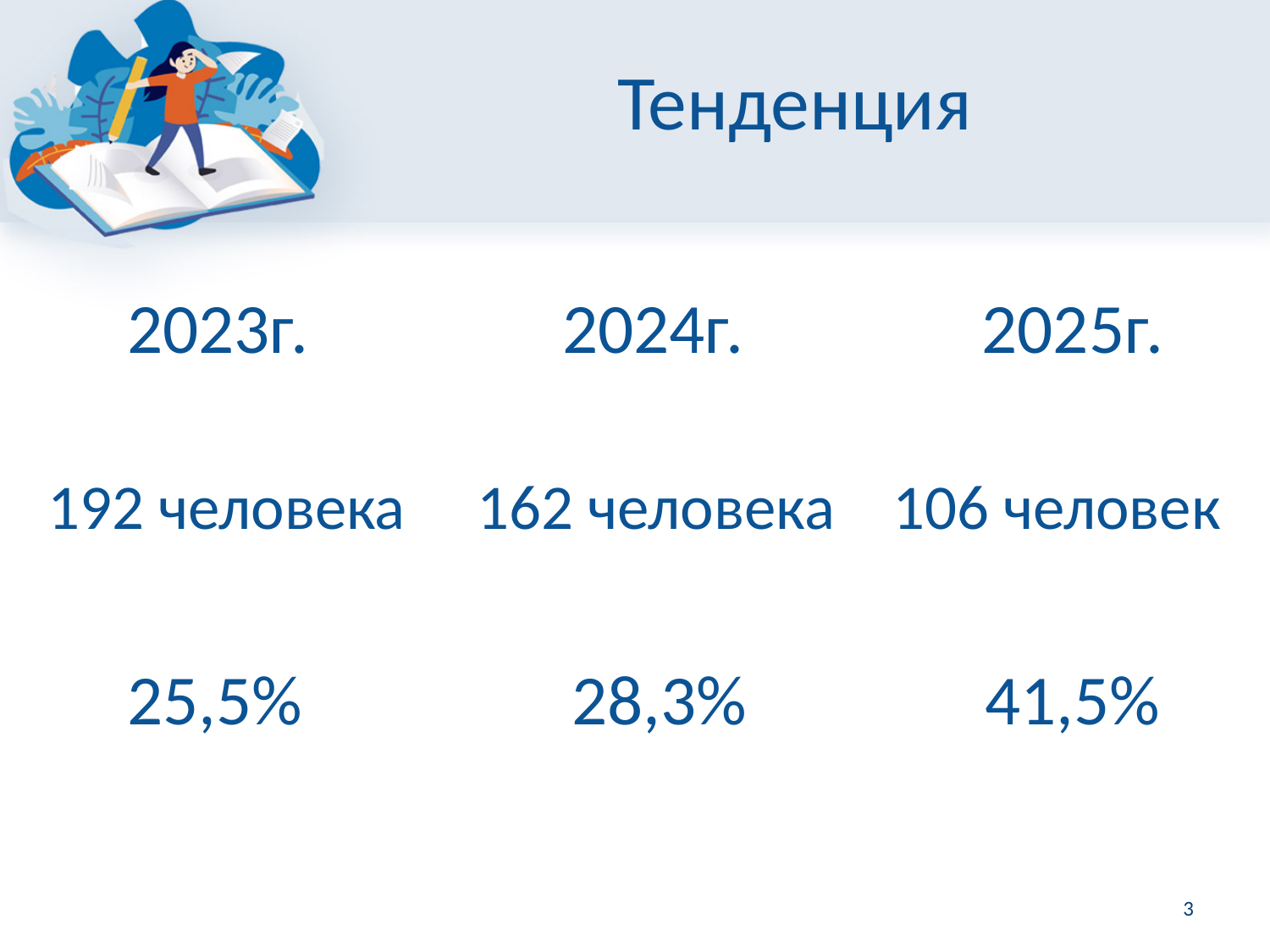

# Тенденция
     2023г.                2024г.               2025г.
192 человека     162 человека    106 человек

     25,5%                 28,3%               41,5%
3